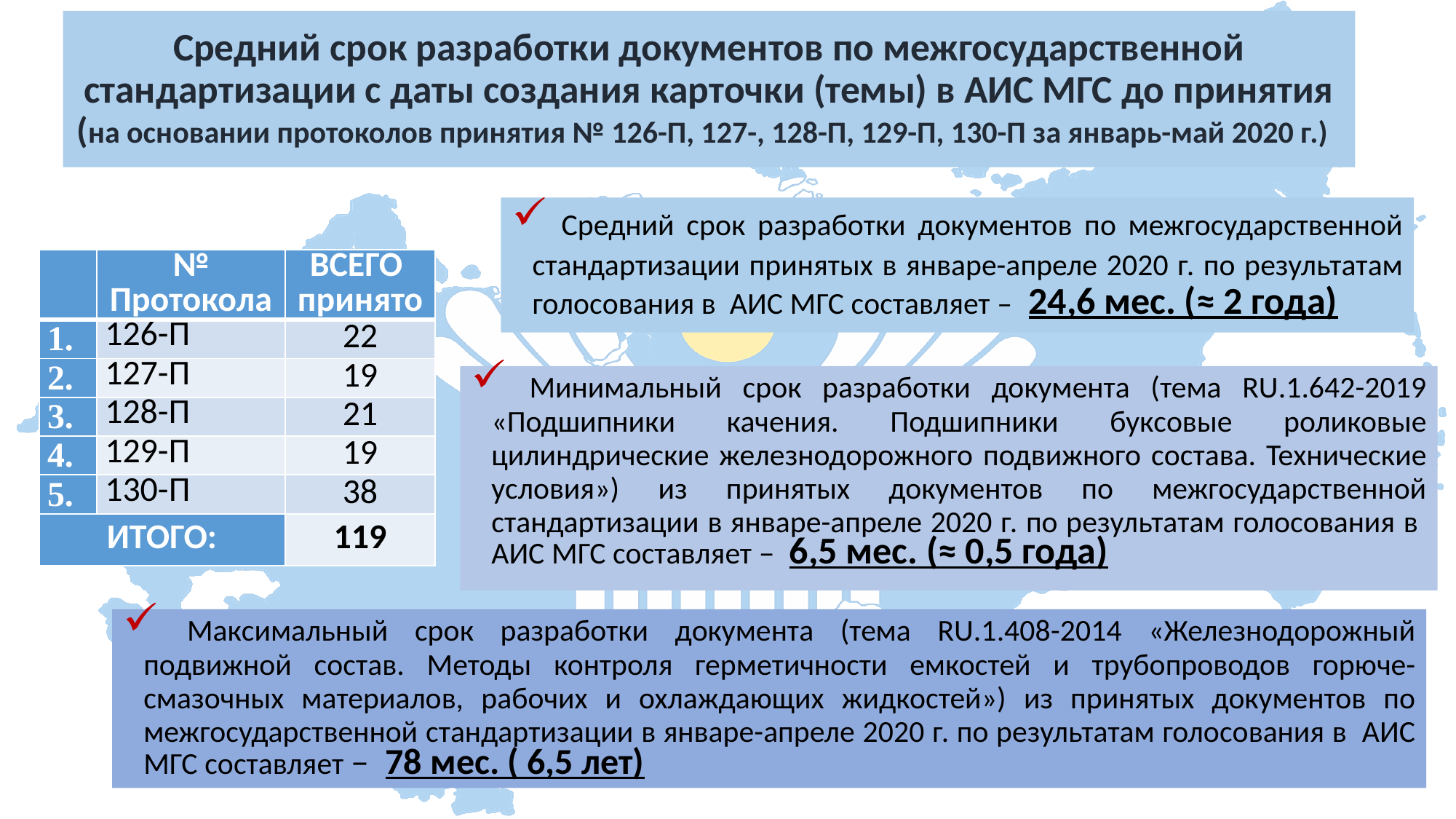

# Средний срок разработки документов по межгосударственной стандартизации с даты создания карточки (темы) в АИС МГС до принятия (на основании протоколов принятия № 126-П, 127-, 128-П, 129-П, 130-П за январь-май 2020 г.)
 Средний срок разработки документов по межгосударственной стандартизации принятых в январе-апреле 2020 г. по результатам голосования в  АИС МГС составляет –  24,6 мес. (≈ 2 года)

|  | № Протокола | ВСЕГО принято |
| --- | --- | --- |
| 1. | 126-П | 22 |
| 2. | 127-П | 19 |
| 3. | 128-П | 21 |
| 4. | 129-П | 19 |
| 5. | 130-П | 38 |
| ИТОГО: |  | 119 |
 Минимальный срок разработки документа (тема RU.1.642-2019 «Подшипники качения. Подшипники буксовые роликовые цилиндрические железнодорожного подвижного состава. Технические условия») из принятых документов по межгосударственной стандартизации в январе-апреле 2020 г. по результатам голосования в  АИС МГС составляет –  6,5 мес. (≈ 0,5 года)

 Максимальный срок разработки документа (тема RU.1.408-2014 «Железнодорожный подвижной состав. Методы контроля герметичности емкостей и трубопроводов горюче-смазочных материалов, рабочих и охлаждающих жидкостей») из принятых документов по межгосударственной стандартизации в январе-апреле 2020 г. по результатам голосования в  АИС МГС составляет –  78 мес. ( 6,5 лет)